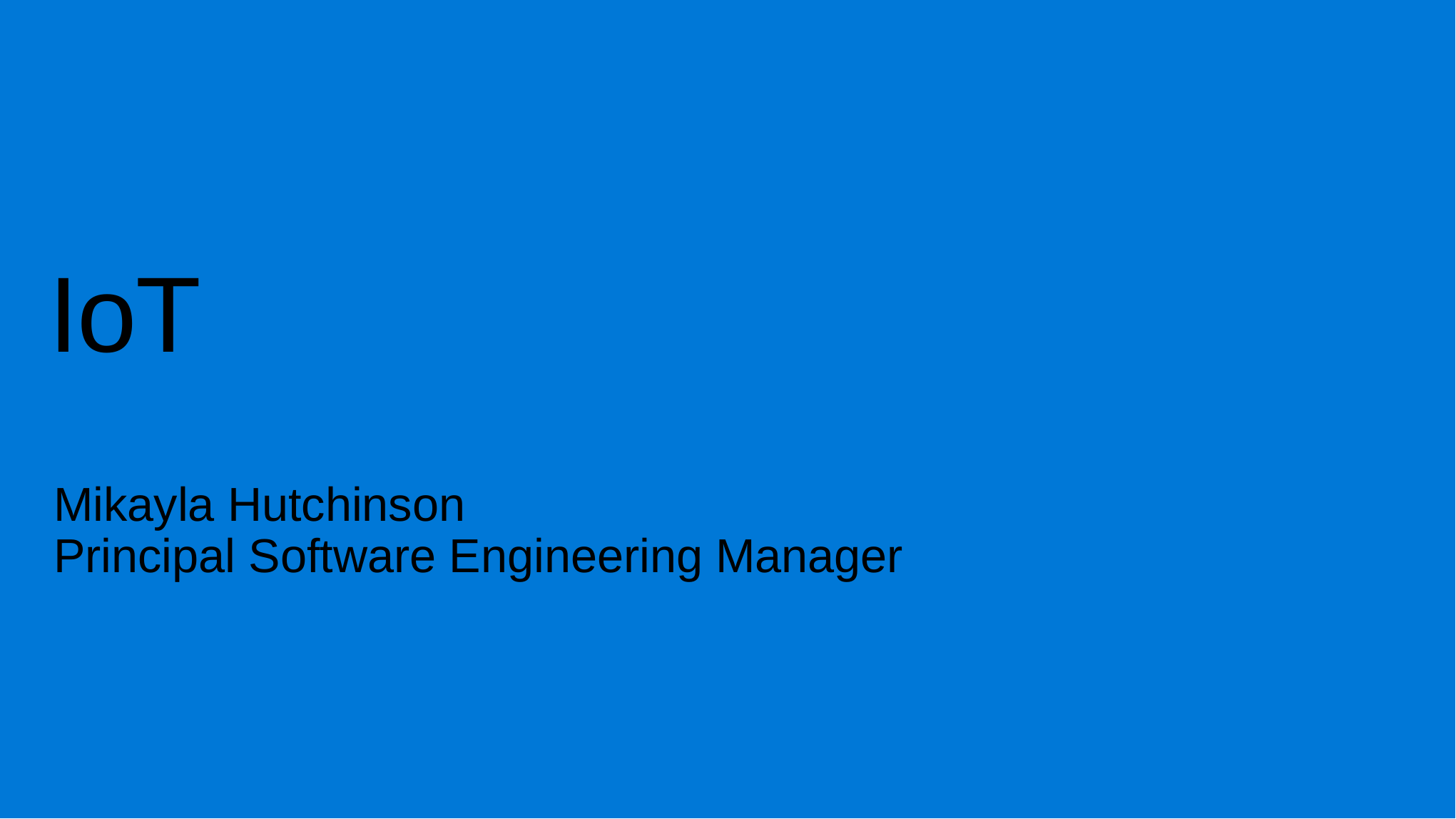

# IoT
Mikayla Hutchinson
Principal Software Engineering Manager